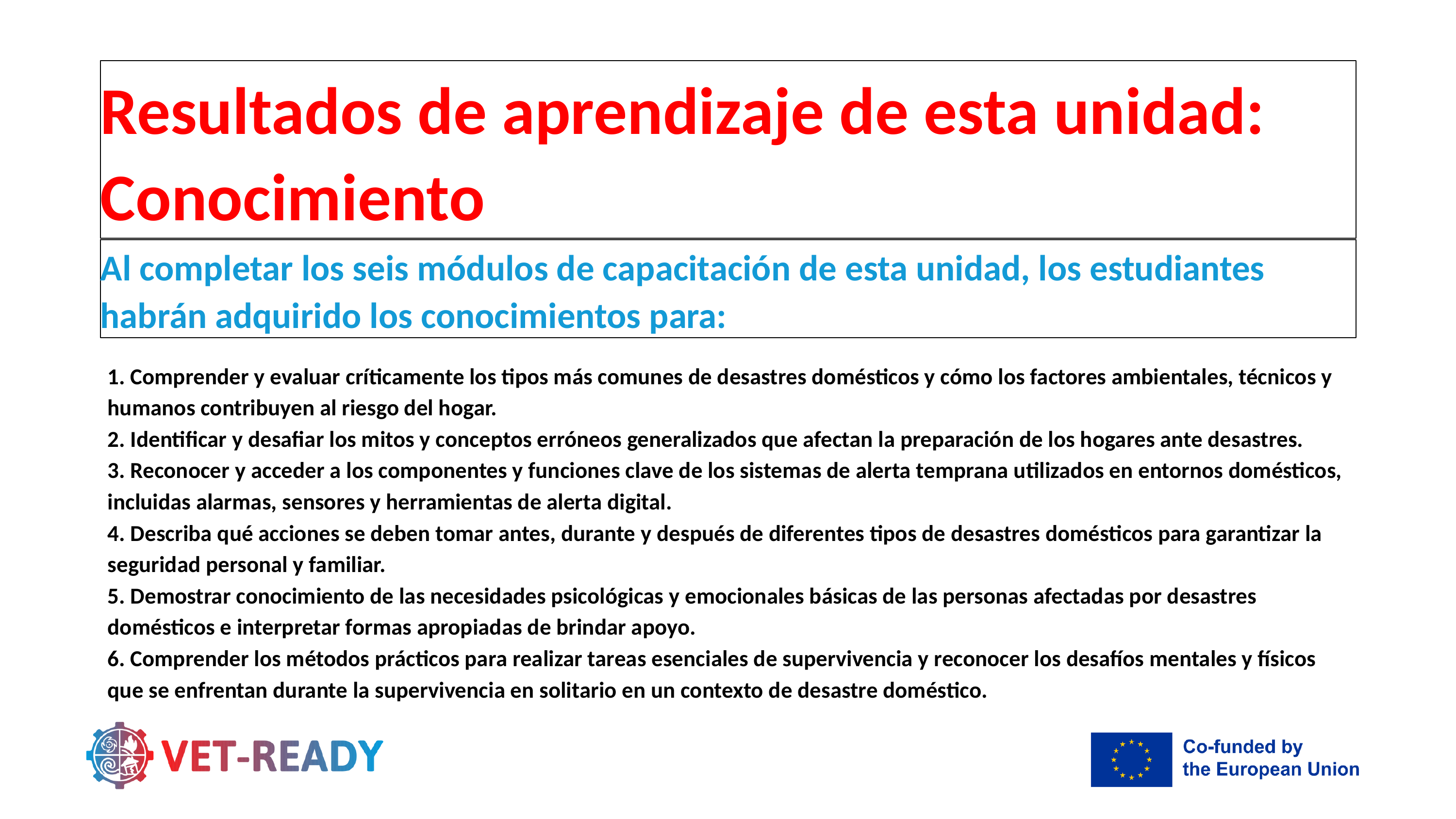

Resultados de aprendizaje de esta unidad: Conocimiento

Al completar los seis módulos de capacitación de esta unidad, los estudiantes habrán adquirido los conocimientos para:
1. Comprender y evaluar críticamente los tipos más comunes de desastres domésticos y cómo los factores ambientales, técnicos y humanos contribuyen al riesgo del hogar.
2. Identificar y desafiar los mitos y conceptos erróneos generalizados que afectan la preparación de los hogares ante desastres.
3. Reconocer y acceder a los componentes y funciones clave de los sistemas de alerta temprana utilizados en entornos domésticos, incluidas alarmas, sensores y herramientas de alerta digital.
4. Describa qué acciones se deben tomar antes, durante y después de diferentes tipos de desastres domésticos para garantizar la seguridad personal y familiar.
5. Demostrar conocimiento de las necesidades psicológicas y emocionales básicas de las personas afectadas por desastres domésticos e interpretar formas apropiadas de brindar apoyo.
6. Comprender los métodos prácticos para realizar tareas esenciales de supervivencia y reconocer los desafíos mentales y físicos que se enfrentan durante la supervivencia en solitario en un contexto de desastre doméstico.